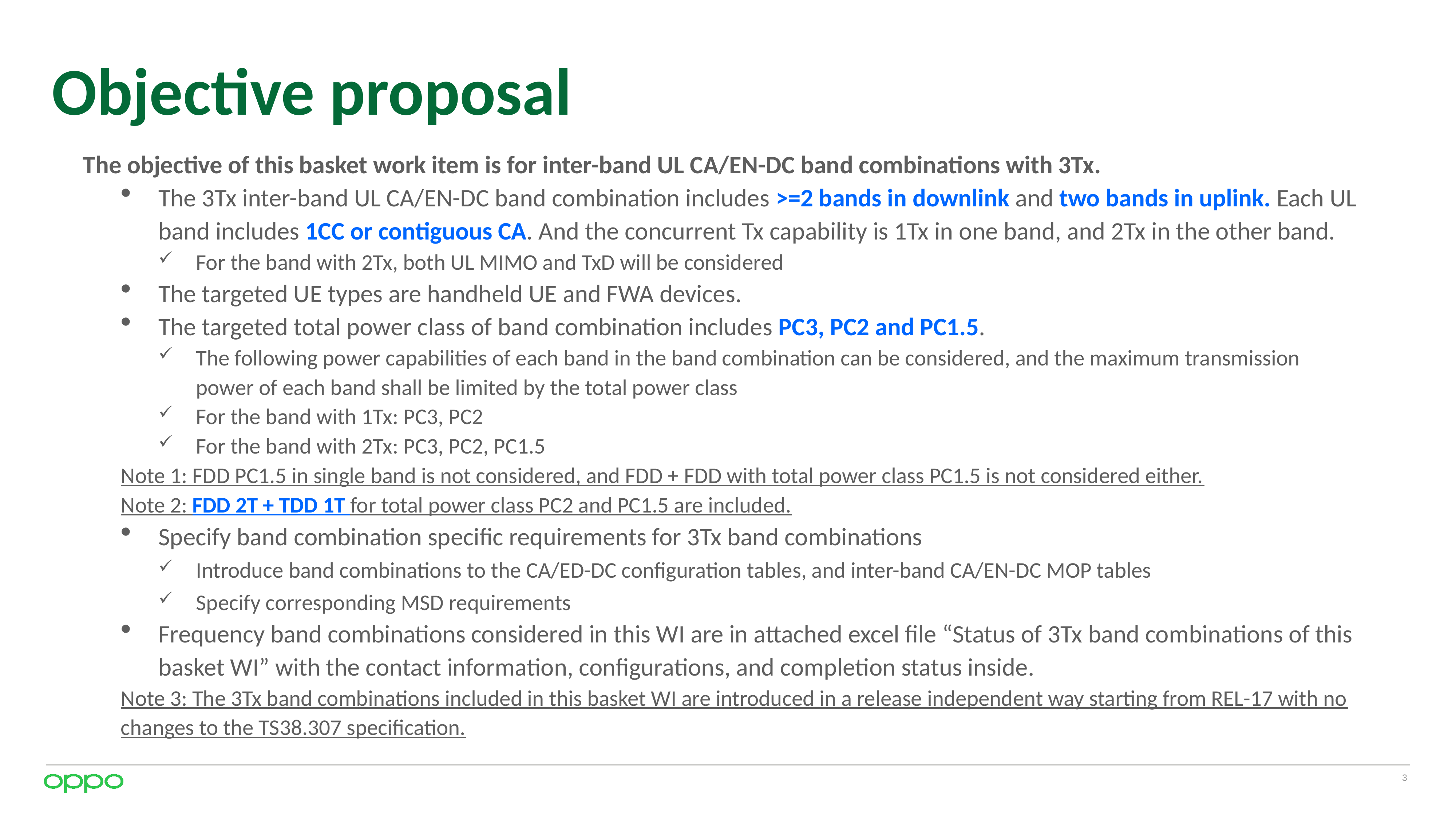

# Objective proposal
The objective of this basket work item is for inter-band UL CA/EN-DC band combinations with 3Tx.
The 3Tx inter-band UL CA/EN-DC band combination includes >=2 bands in downlink and two bands in uplink. Each UL band includes 1CC or contiguous CA. And the concurrent Tx capability is 1Tx in one band, and 2Tx in the other band.
For the band with 2Tx, both UL MIMO and TxD will be considered
The targeted UE types are handheld UE and FWA devices.
The targeted total power class of band combination includes PC3, PC2 and PC1.5.
The following power capabilities of each band in the band combination can be considered, and the maximum transmission power of each band shall be limited by the total power class
For the band with 1Tx: PC3, PC2
For the band with 2Tx: PC3, PC2, PC1.5
Note 1: FDD PC1.5 in single band is not considered, and FDD + FDD with total power class PC1.5 is not considered either.
Note 2: FDD 2T + TDD 1T for total power class PC2 and PC1.5 are included.
Specify band combination specific requirements for 3Tx band combinations
Introduce band combinations to the CA/ED-DC configuration tables, and inter-band CA/EN-DC MOP tables
Specify corresponding MSD requirements
Frequency band combinations considered in this WI are in attached excel file “Status of 3Tx band combinations of this basket WI” with the contact information, configurations, and completion status inside.
Note 3: The 3Tx band combinations included in this basket WI are introduced in a release independent way starting from REL-17 with no changes to the TS38.307 specification.